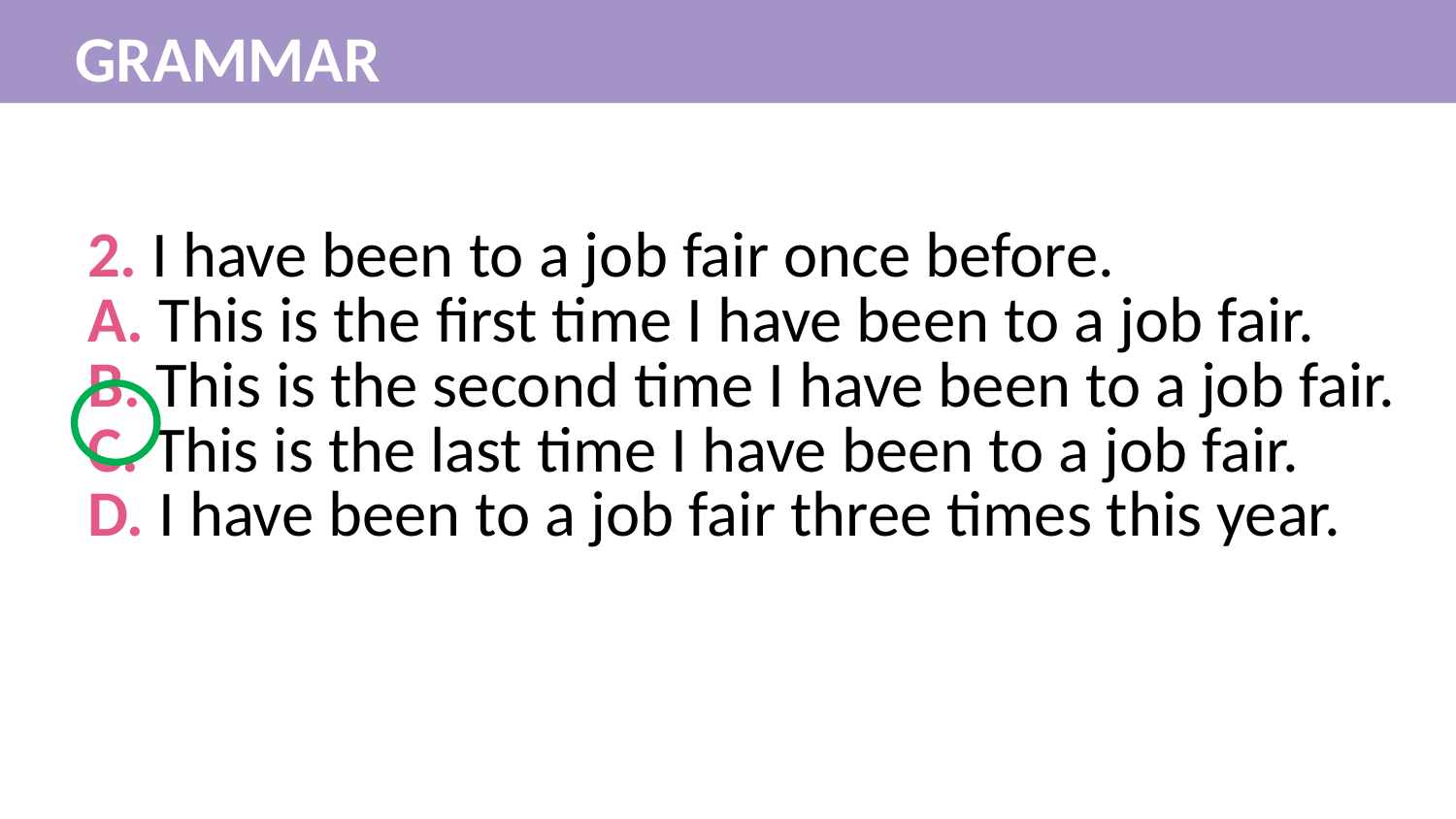

GRAMMAR
| 2. I have been to a job fair once before. A. This is the first time I have been to a job fair. B. This is the second time I have been to a job fair. C. This is the last time I have been to a job fair. D. I have been to a job fair three times this year. |
| --- |